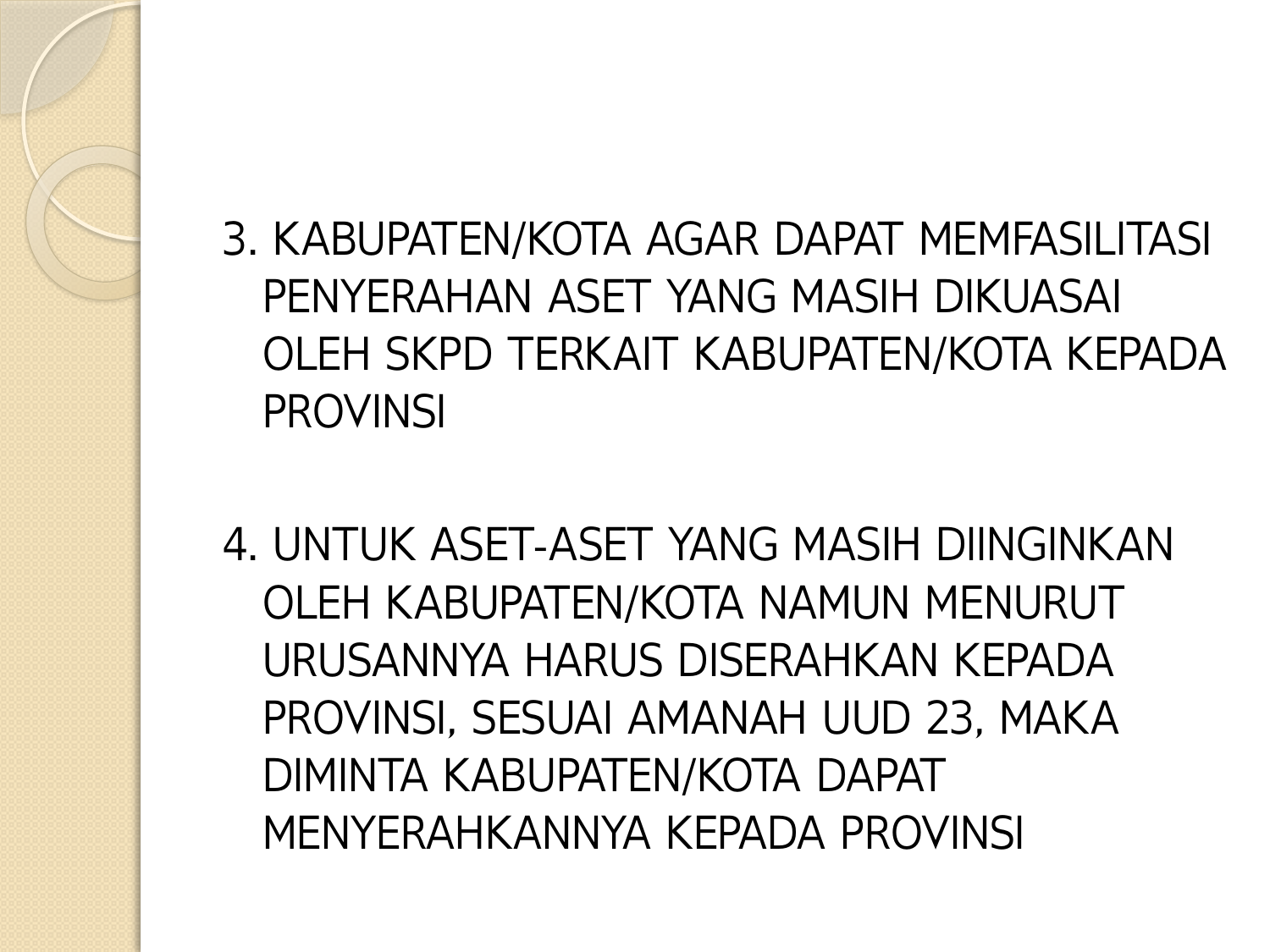

3. KABUPATEN/KOTA AGAR DAPAT MEMFASILITASI PENYERAHAN ASET YANG MASIH DIKUASAI OLEH SKPD TERKAIT KABUPATEN/KOTA KEPADA PROVINSI

4. UNTUK ASET-ASET YANG MASIH DIINGINKAN OLEH KABUPATEN/KOTA NAMUN MENURUT URUSANNYA HARUS DISERAHKAN KEPADA PROVINSI, SESUAI AMANAH UUD 23, MAKA DIMINTA KABUPATEN/KOTA DAPAT MENYERAHKANNYA KEPADA PROVINSI